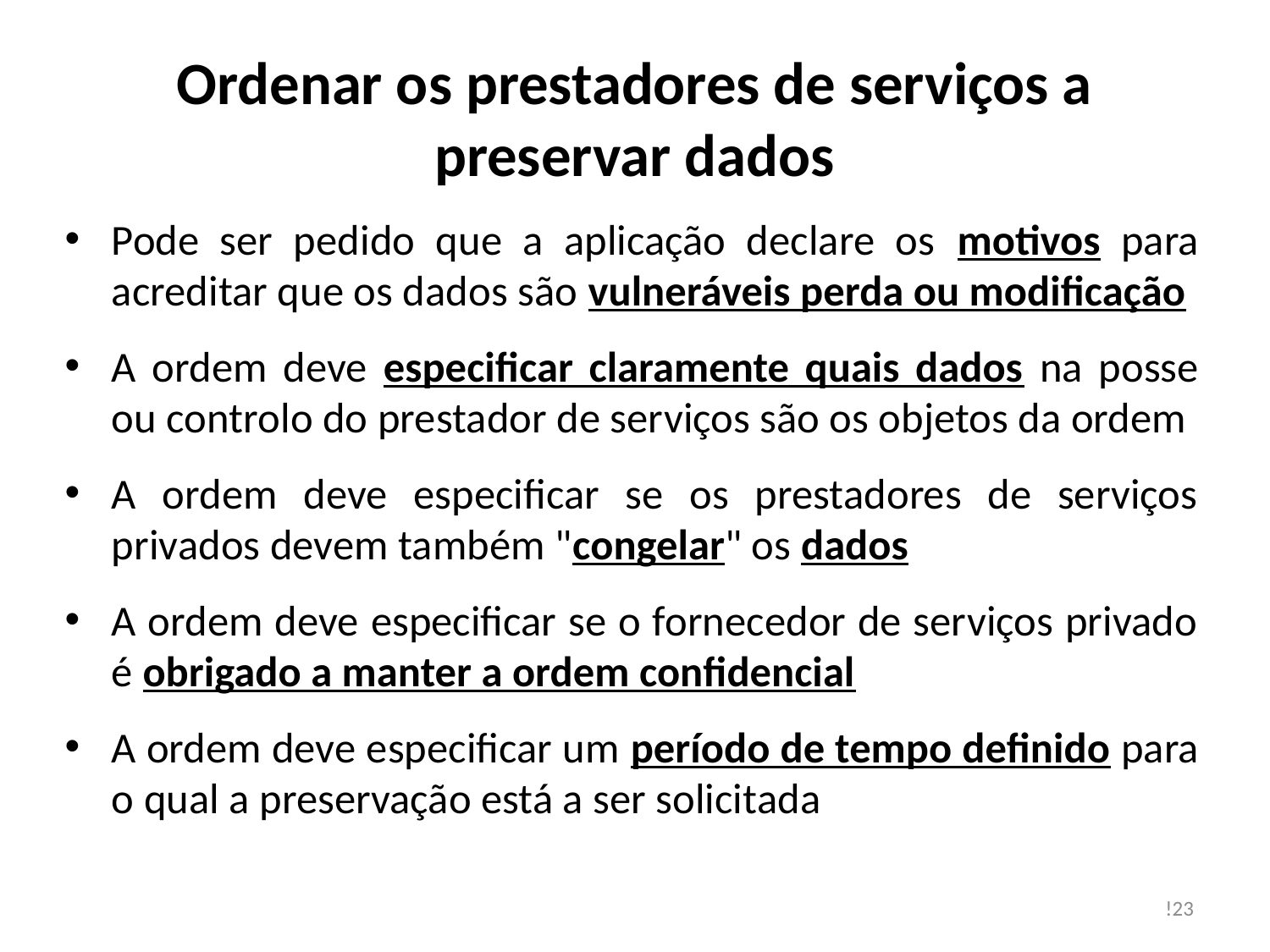

# Ordenar os prestadores de serviços a preservar dados
Pode ser pedido que a aplicação declare os motivos para acreditar que os dados são vulneráveis perda ou modificação
A ordem deve especificar claramente quais dados na posse ou controlo do prestador de serviços são os objetos da ordem
A ordem deve especificar se os prestadores de serviços privados devem também "congelar" os dados
A ordem deve especificar se o fornecedor de serviços privado é obrigado a manter a ordem confidencial
A ordem deve especificar um período de tempo definido para o qual a preservação está a ser solicitada
!23